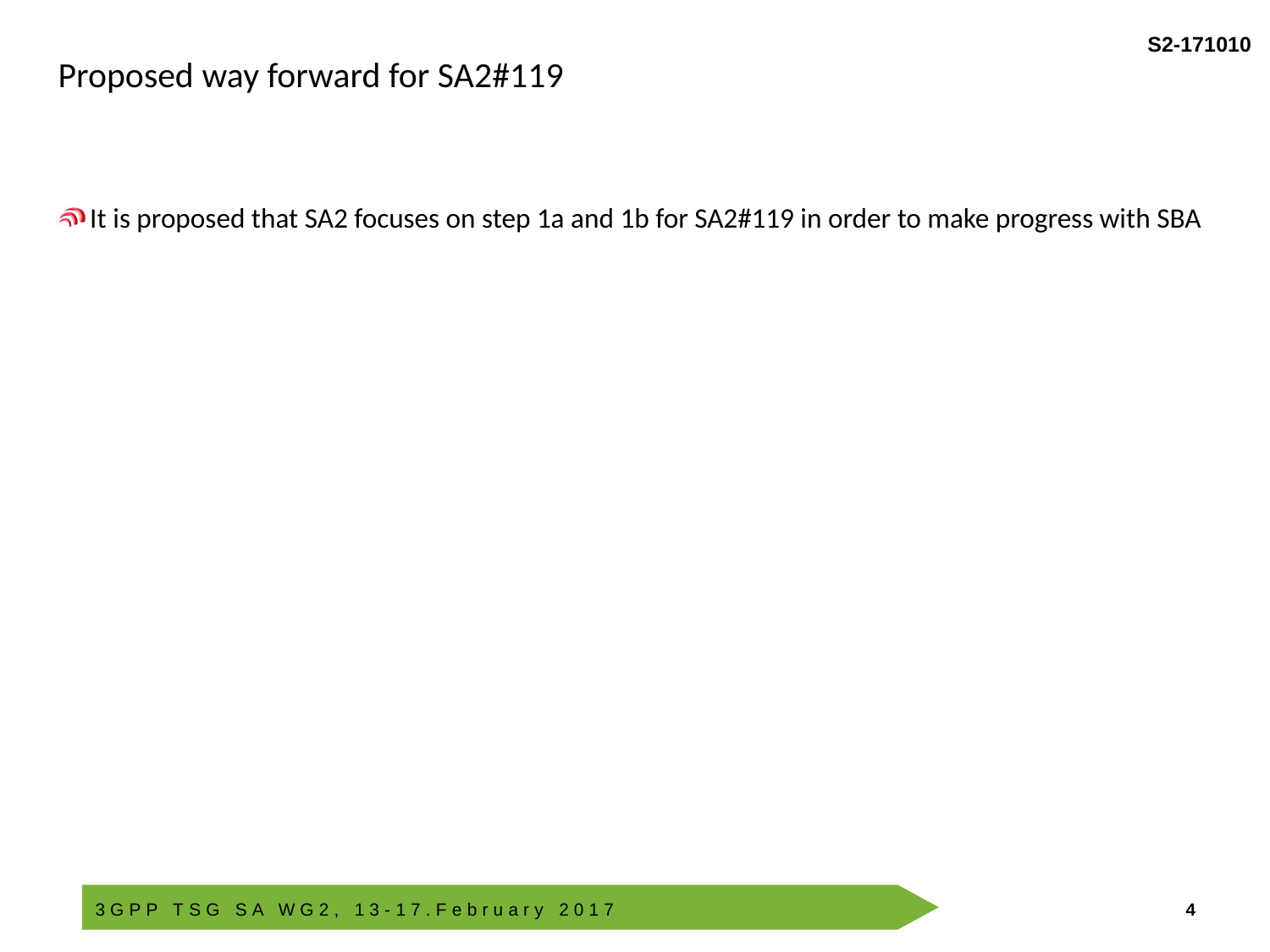

Proposed way forward for SA2#119
It is proposed that SA2 focuses on step 1a and 1b for SA2#119 in order to make progress with SBA